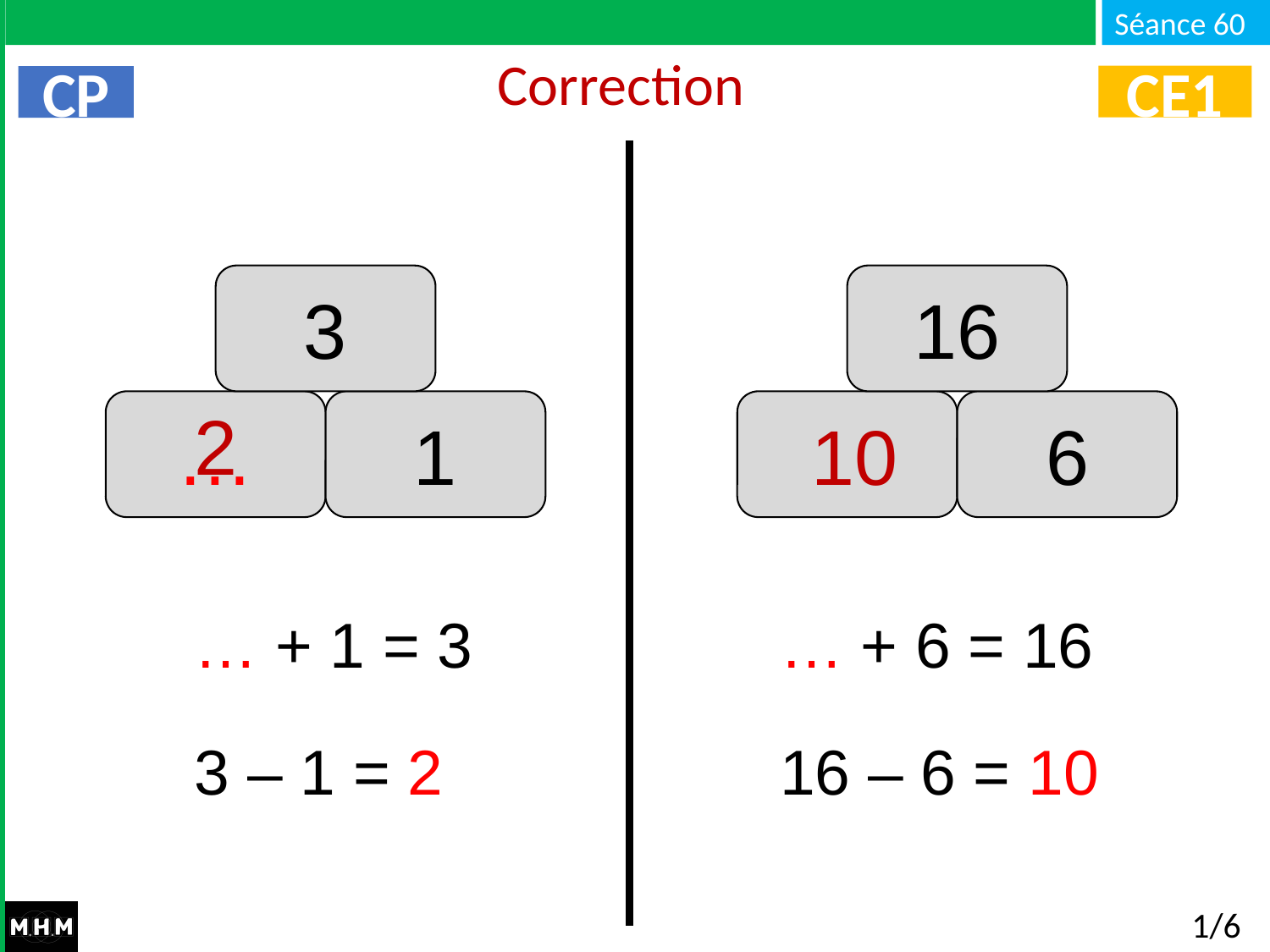

# Correction
CE1
CP
16
3
2
6
1
…
…
10
… + 1 = 3
… + 6 = 16
3 – 1 = 2
16 – 6 = 10
1/6